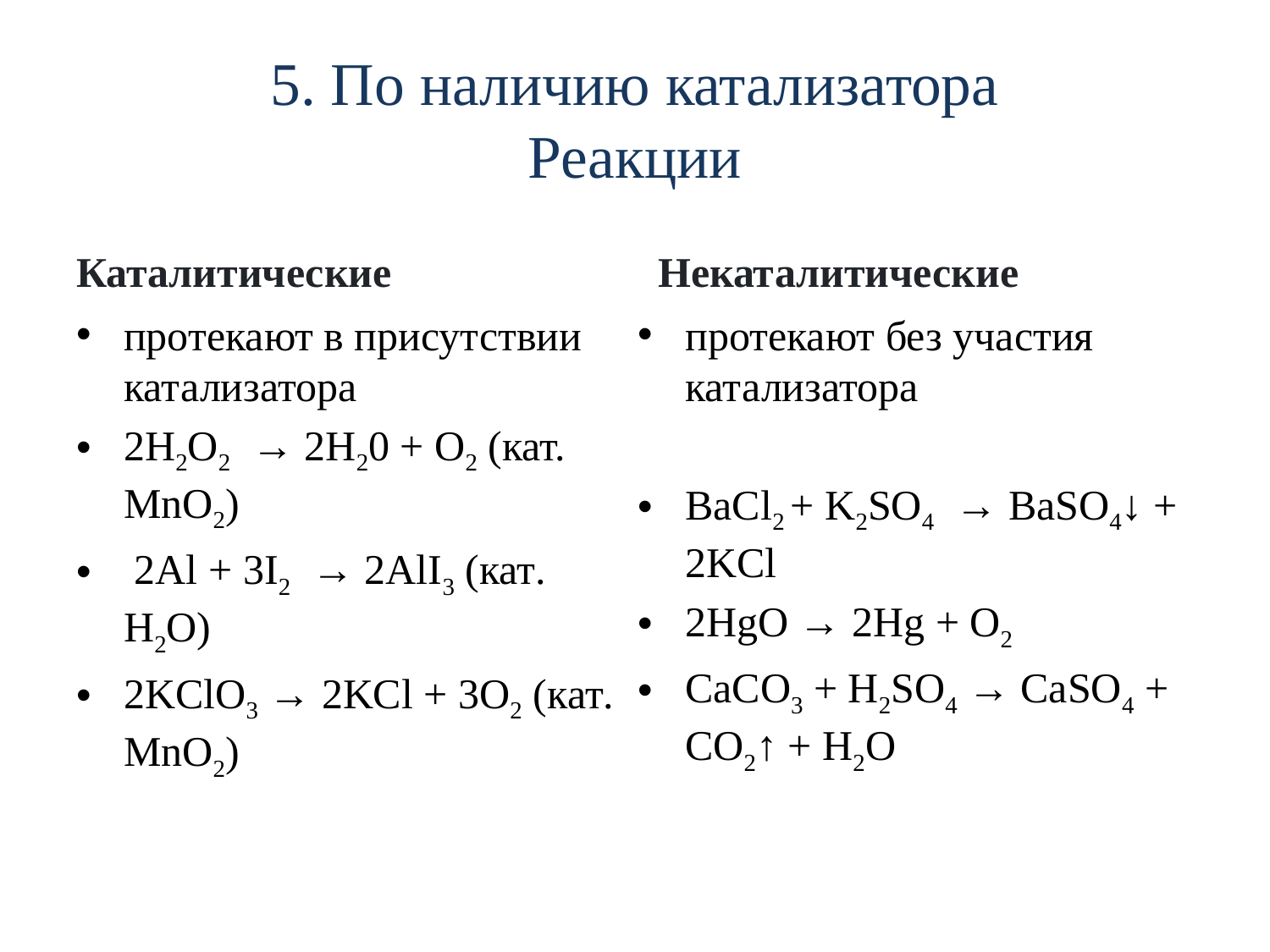

# 5. По наличию катализатора Реакции
Каталитические
Некаталитические
протекают в присутствии катализатора
2H2O2  → 2H20 + O2 (кат. MnO2)
 2Al + 3I2  → 2AlI3 (кат. H2O)
2KClO3 → 2KCl + 3O2 (кат. MnO2)
протекают без участия катализатора

BaCl2 + K2SO4  → BaSO4↓ + 2KCl
2HgO → 2Hg + O2
CaCO3 + H2SO4 → CaSO4 + CO2↑ + H2O